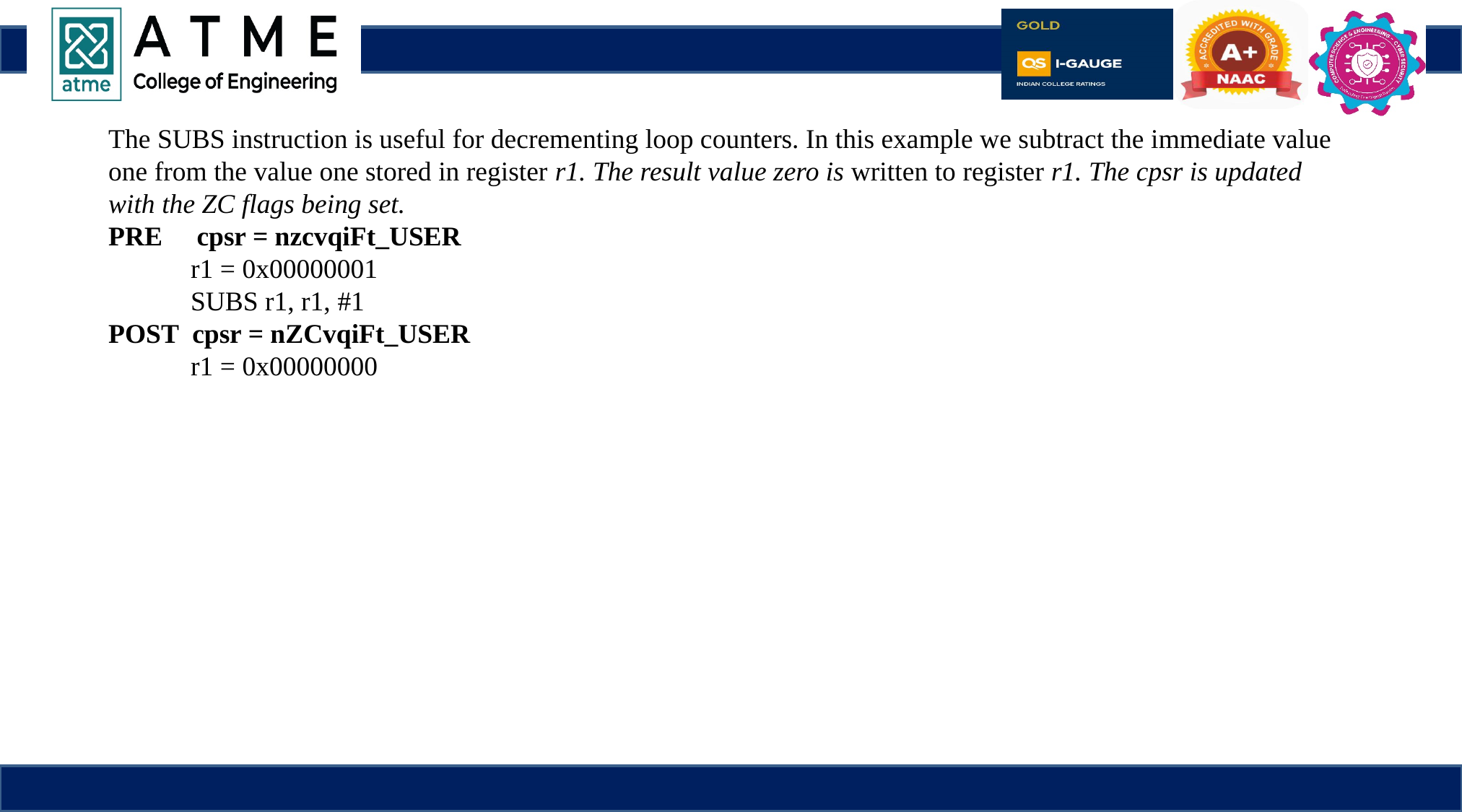

The SUBS instruction is useful for decrementing loop counters. In this example we subtract the immediate value one from the value one stored in register r1. The result value zero is written to register r1. The cpsr is updated with the ZC flags being set.
PRE     cpsr = nzcvqiFt_USER
            r1 = 0x00000001
            SUBS r1, r1, #1
POST  cpsr = nZCvqiFt_USER
            r1 = 0x00000000